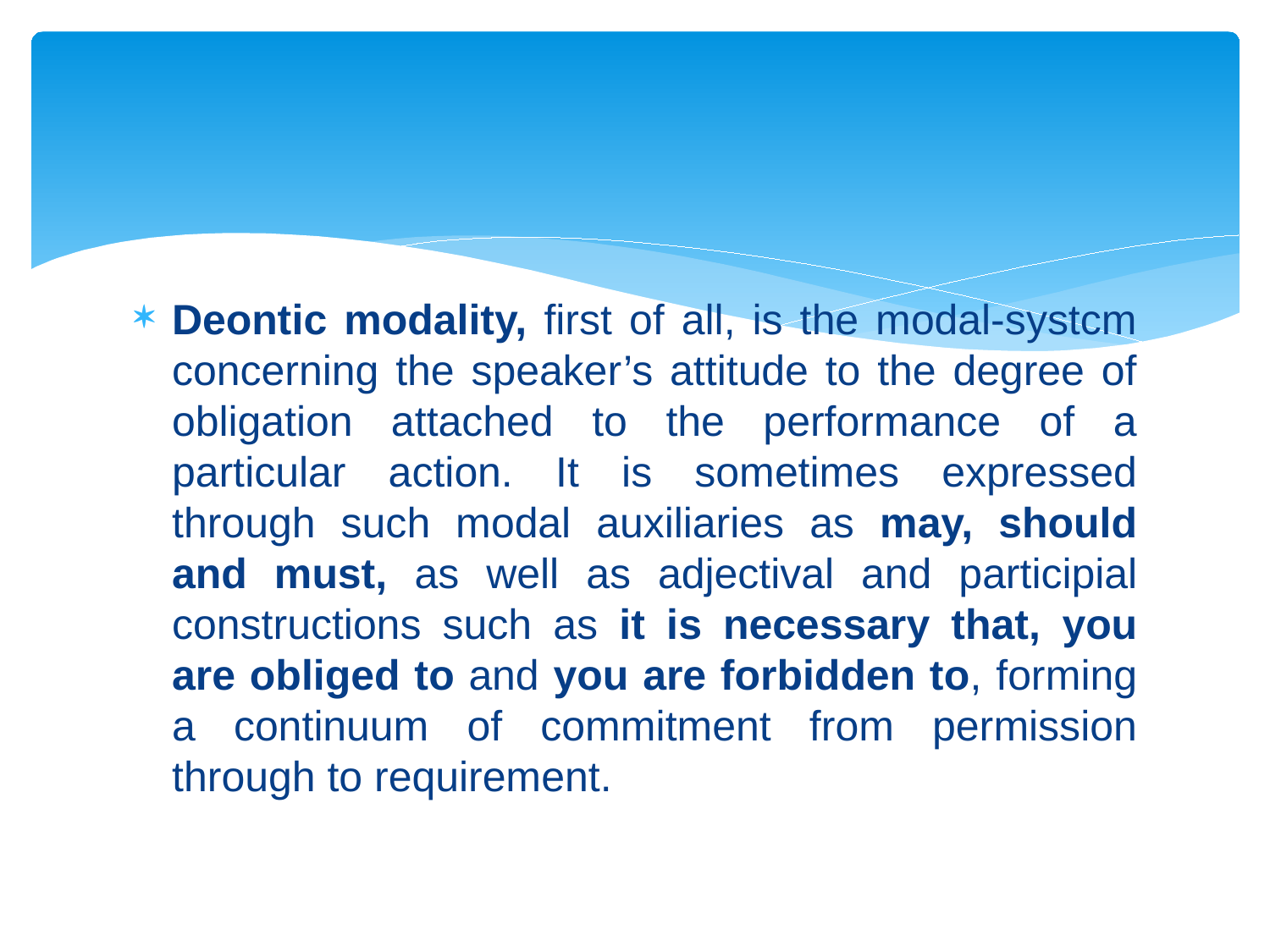

#
Deontic modality, first of all, is the modal-systcm concerning the speaker’s attitude to the degree of obligation attached to the performance of a particular action. It is sometimes expressed through such modal auxiliaries as may, should and must, as well as adjectival and participial constructions such as it is necessary that, you are obliged to and you are forbidden to, forming a continuum of commitment from permission through to requirement.